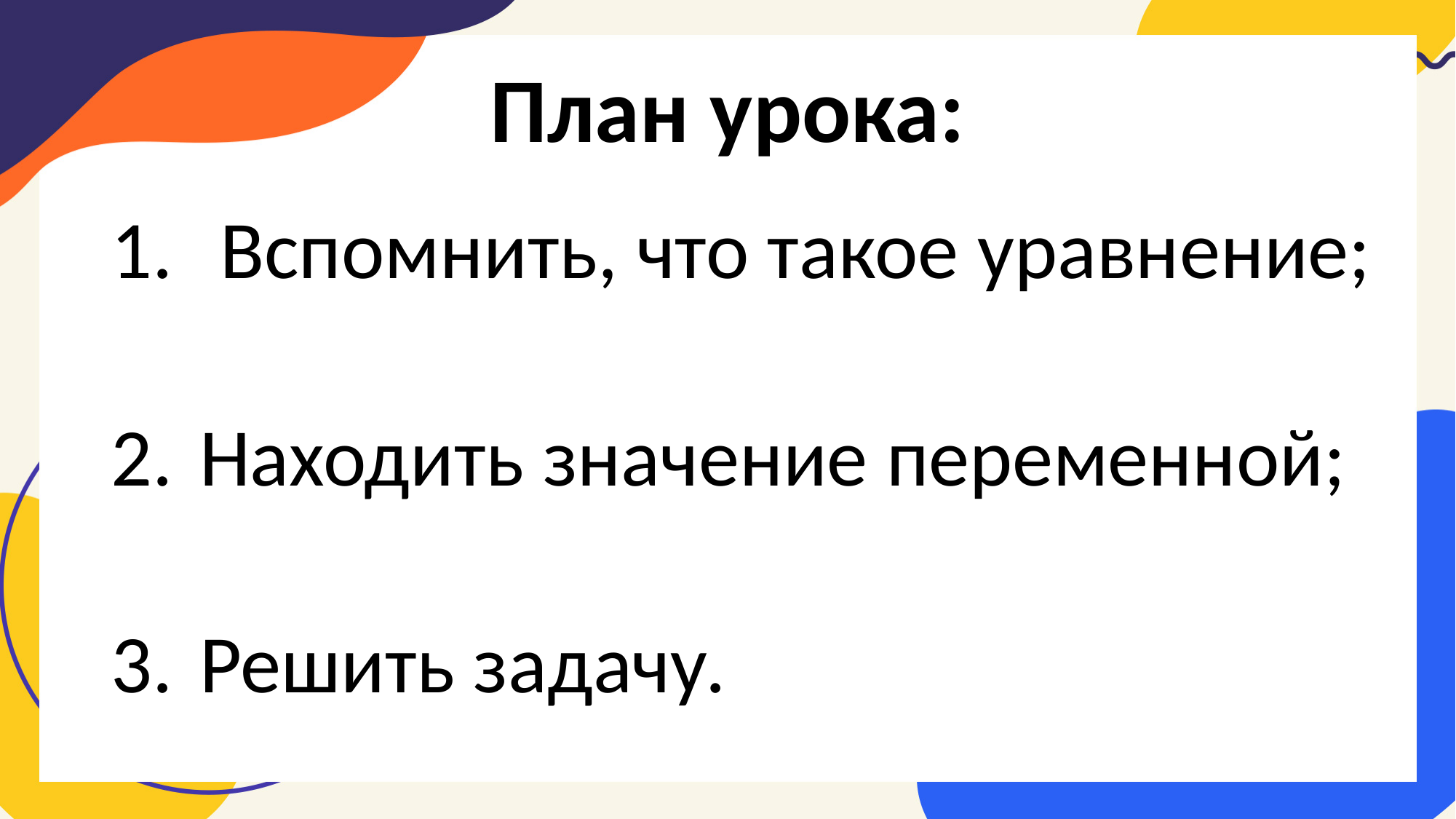

План урока:
Вспомнить, что такое уравнение;

Находить значение переменной;

Решить задачу.